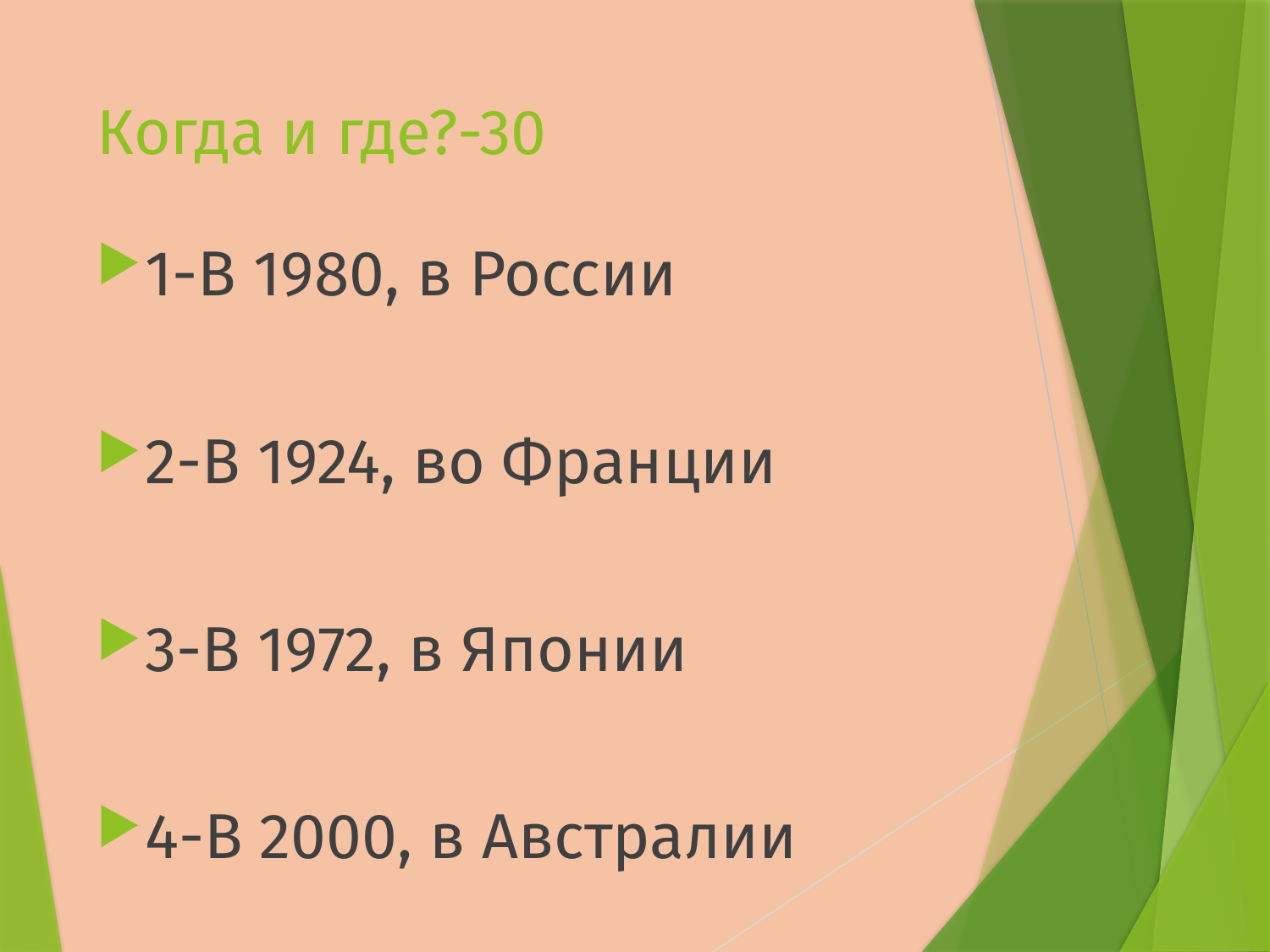

# Когда и где?-30
1-В 1980, в России

2-В 1924, во Франции

3-В 1972, в Японии

4-В 2000, в Австралии